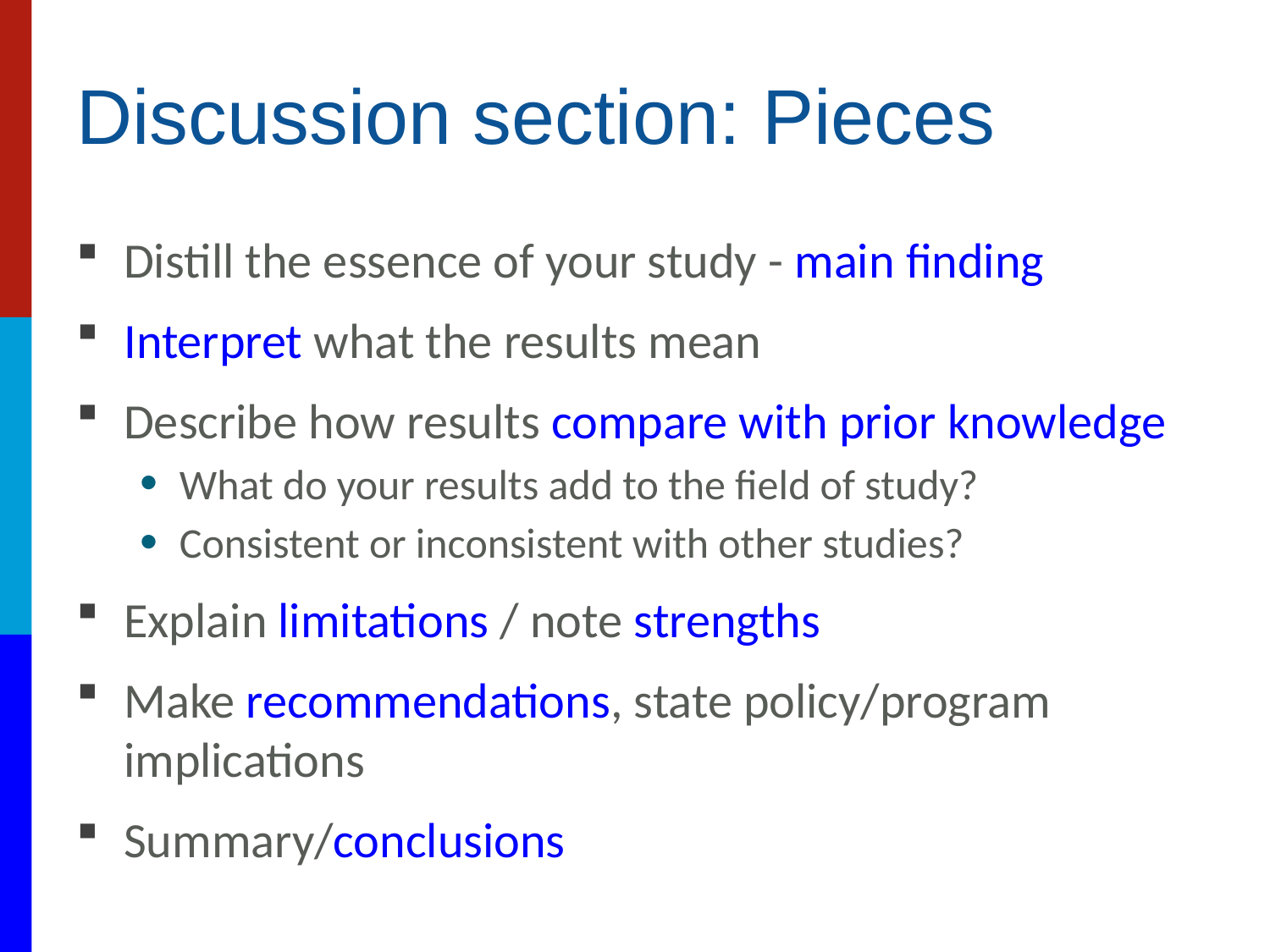

# Discussion section: Pieces
Distill the essence of your study - main finding
Interpret what the results mean
Describe how results compare with prior knowledge
What do your results add to the field of study?
Consistent or inconsistent with other studies?
Explain limitations / note strengths
Make recommendations, state policy/program implications
Summary/conclusions